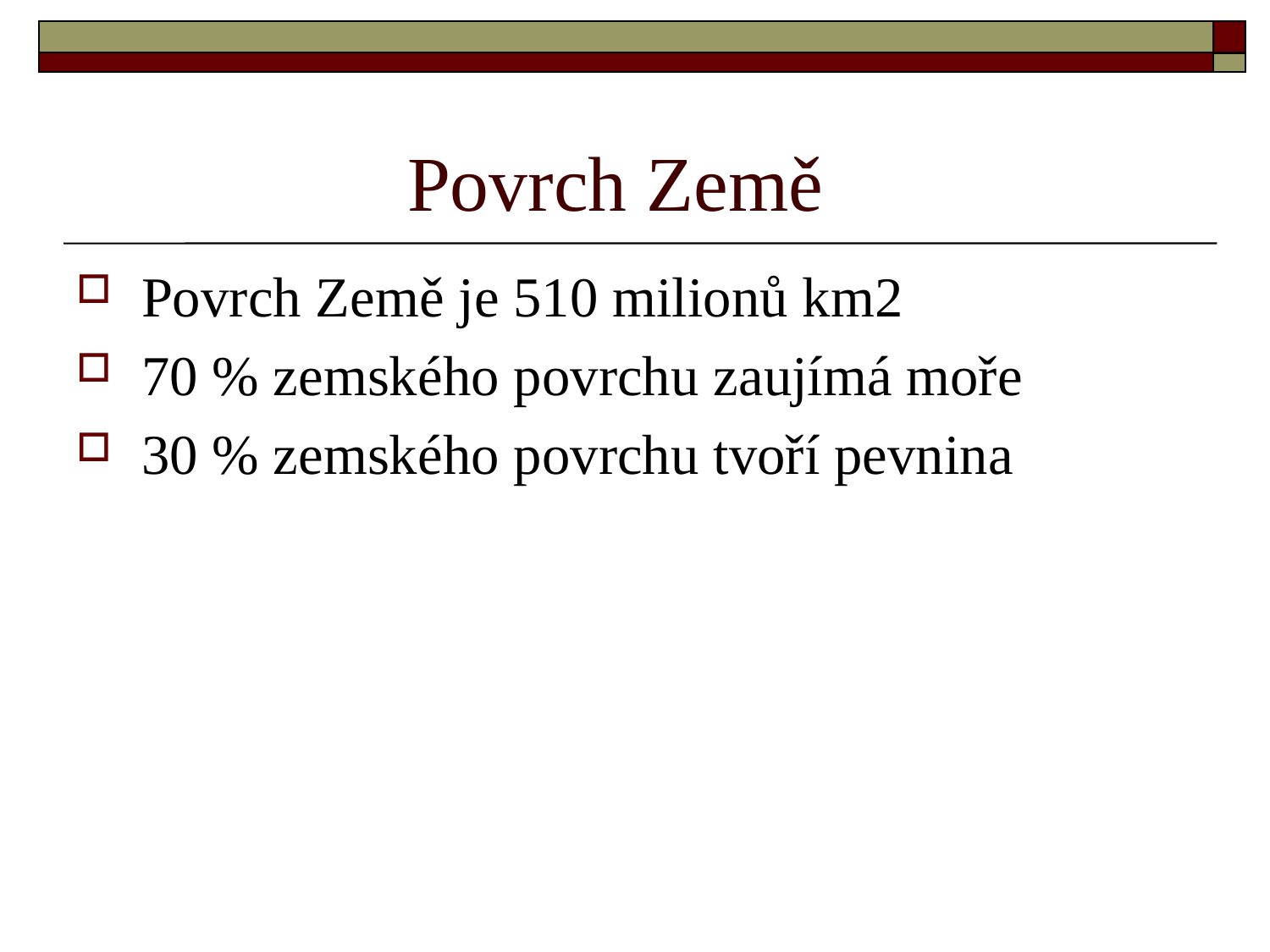

# Povrch Země
Povrch Země je 510 milionů km2
70 % zemského povrchu zaujímá moře
30 % zemského povrchu tvoří pevnina